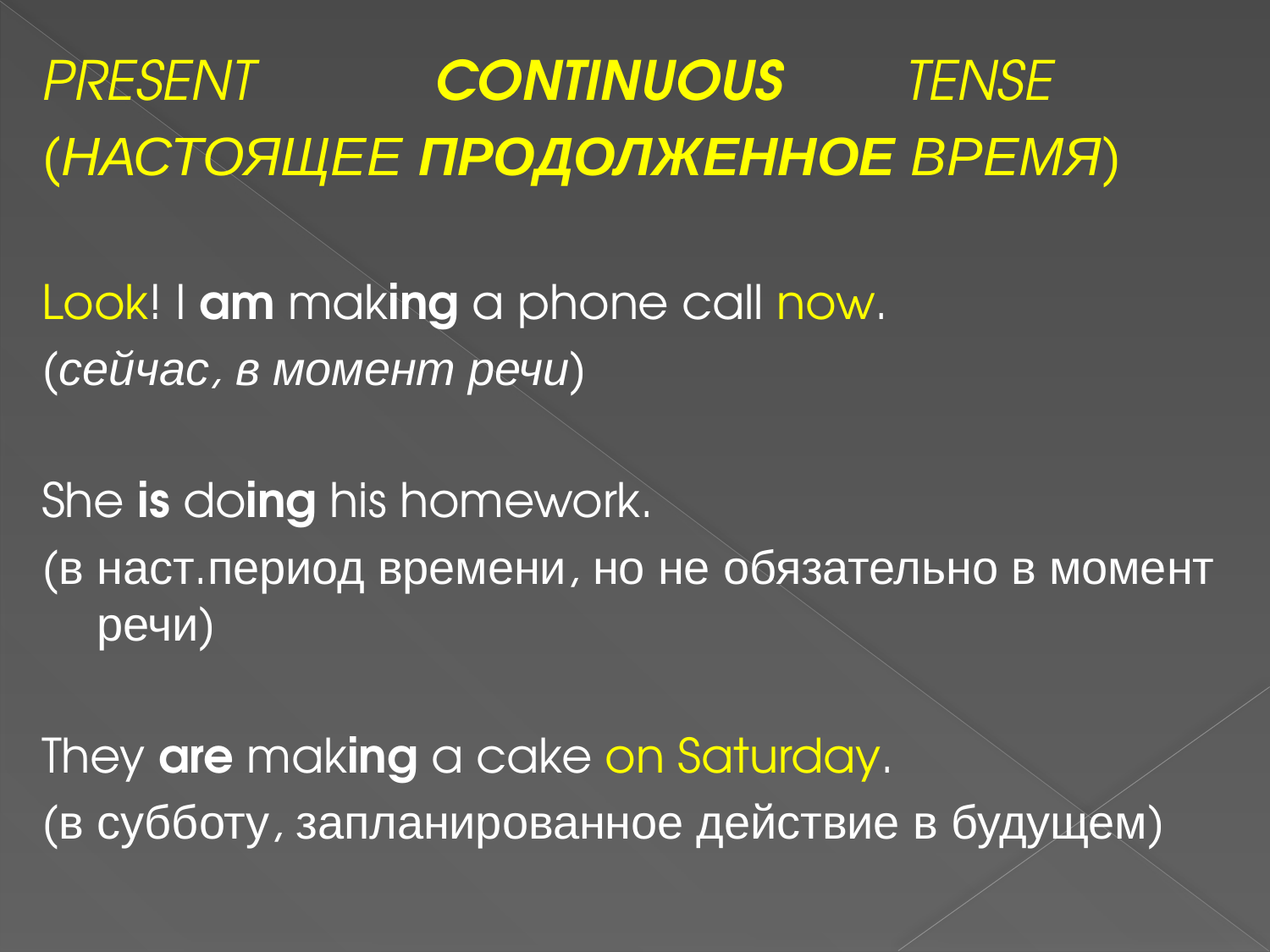

PRESENT            CONTINUOUS        TENSE
(НАСТОЯЩЕЕ ПРОДОЛЖЕННОЕ ВРЕМЯ)

Look! I am making a phone call now.
(сейчас, в момент речи)

She is doing his homework.
(в наст.период времени, но не обязательно в момент речи)

They are making a cake on Saturday.
(в субботу, запланированное действие в будущем)